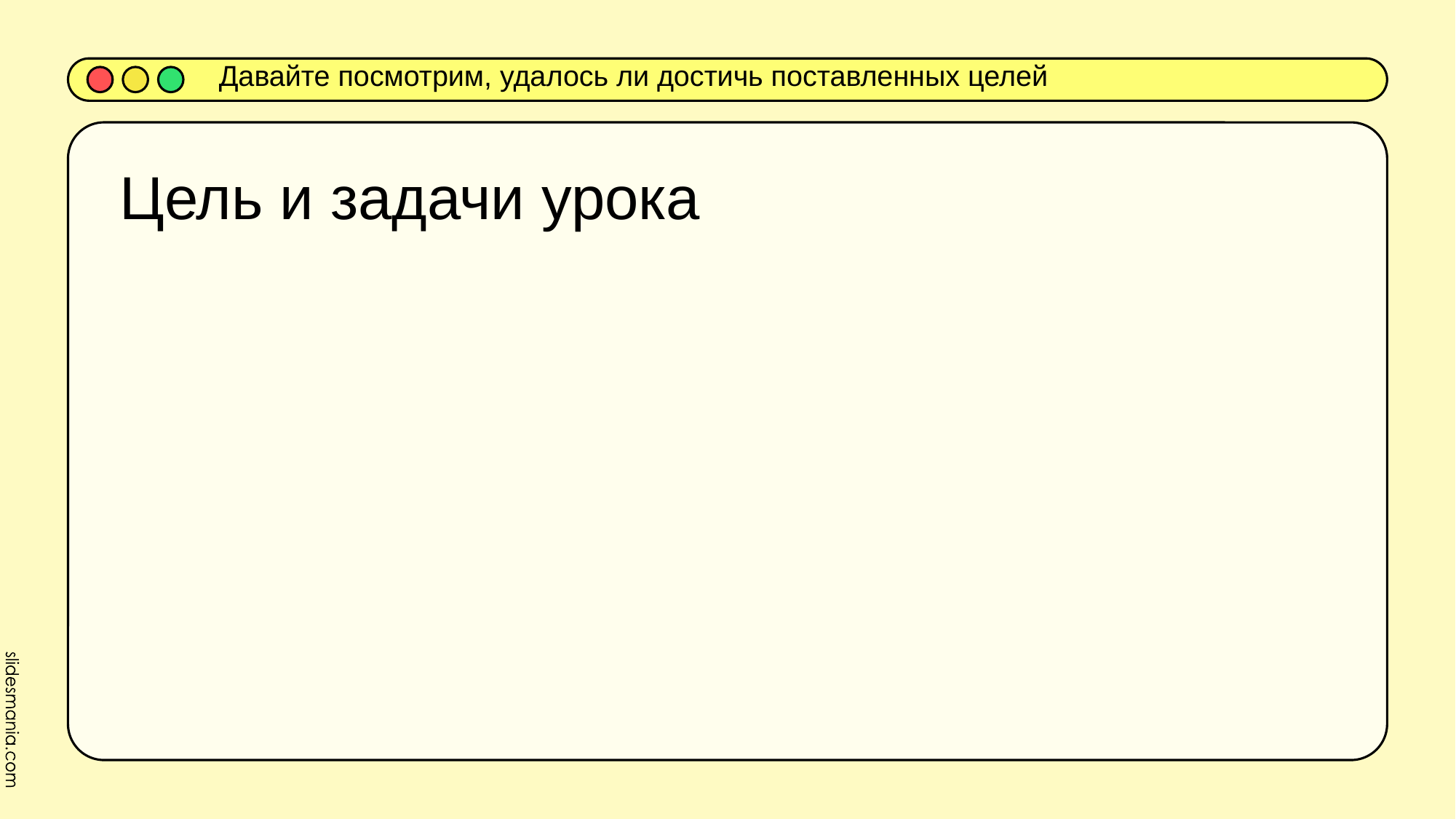

Давайте посмотрим, удалось ли достичь поставленных целей
# Цель и задачи урока